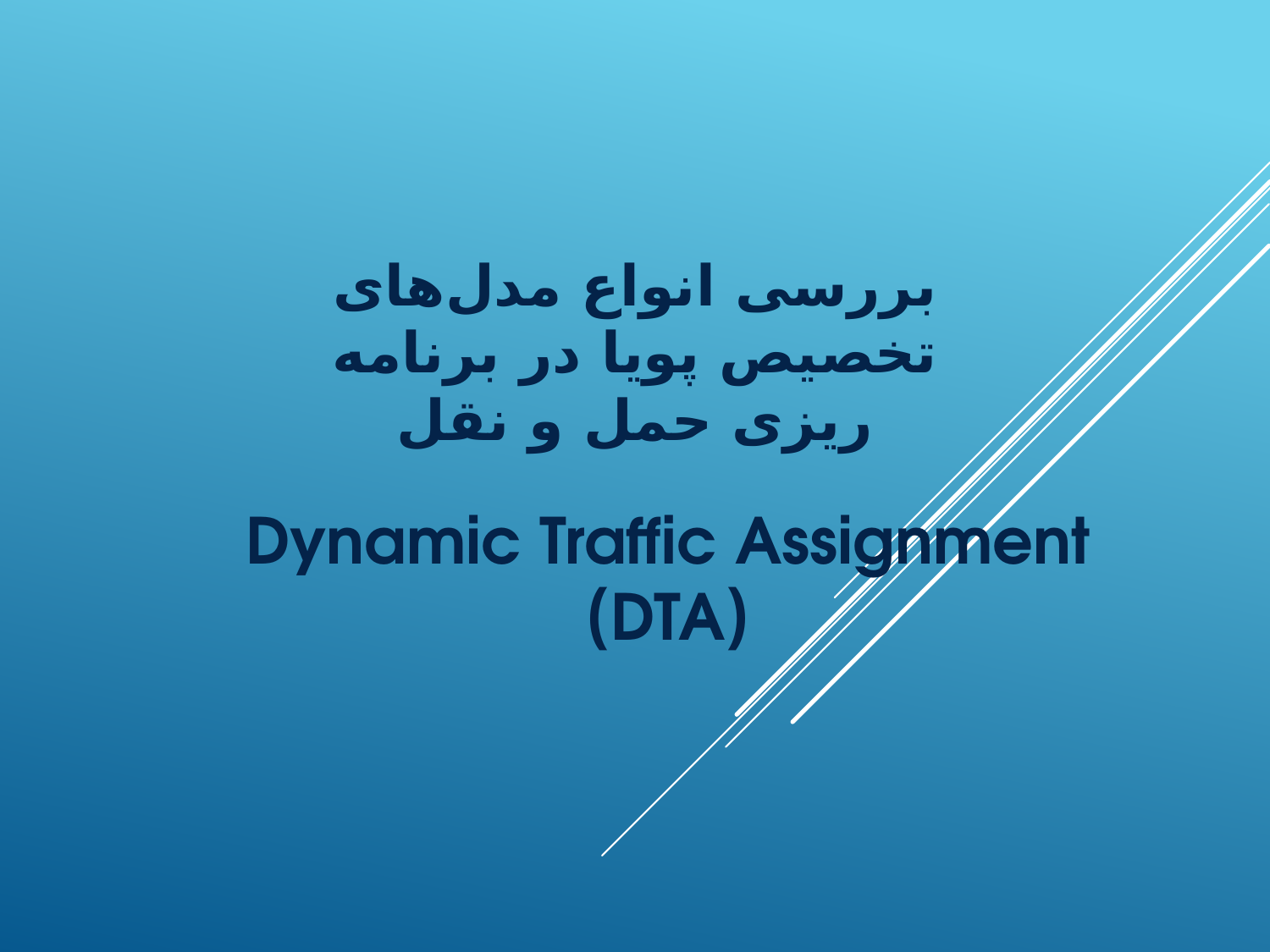

# بررسی انواع مدل‌های تخصیص پویا در برنامه ریزی حمل و نقل
Dynamic Traffic Assignment
(DTA)